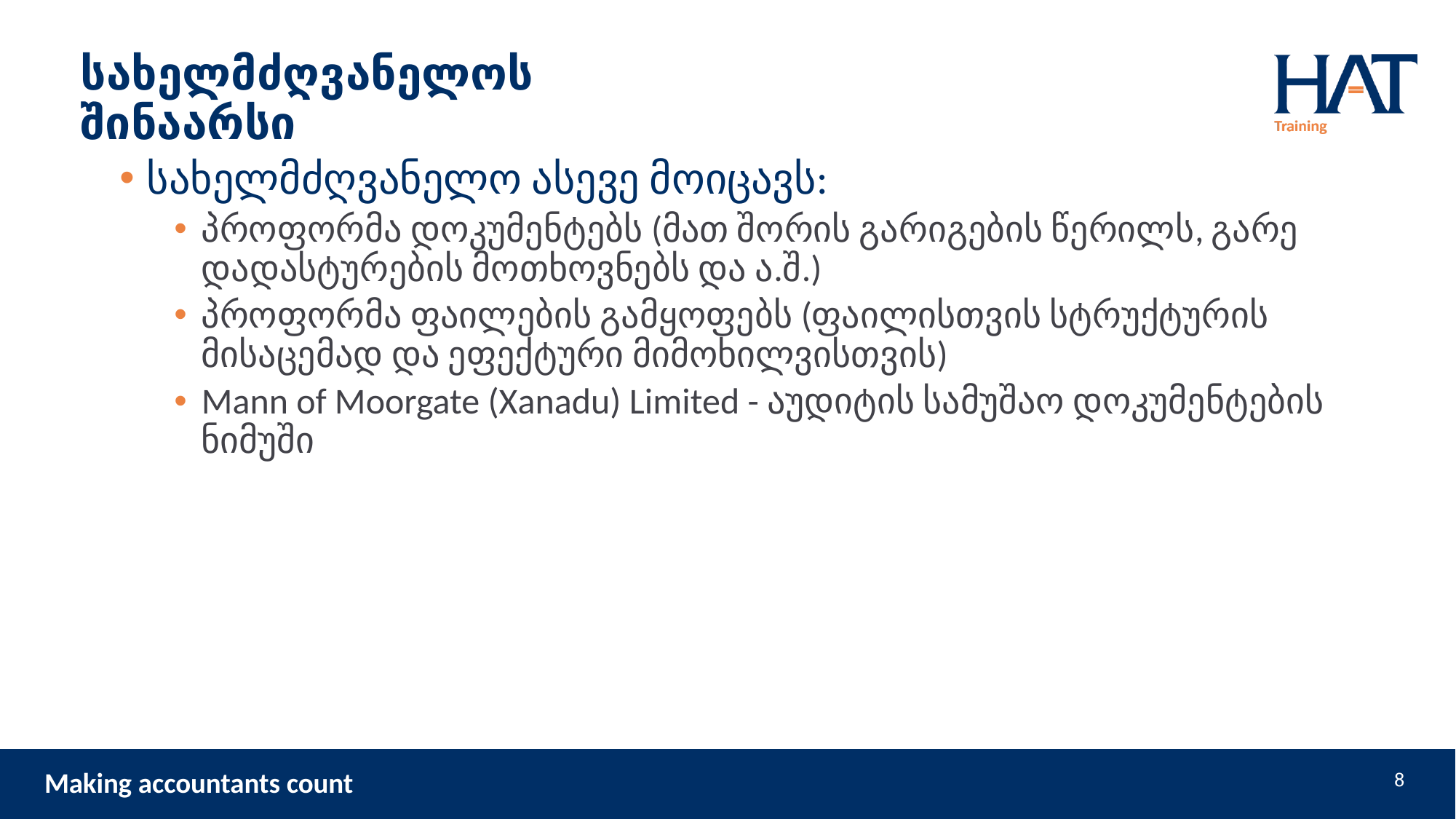

# სახელმძღვანელოს შინაარსი
სახელმძღვანელო ასევე მოიცავს:
პროფორმა დოკუმენტებს (მათ შორის გარიგების წერილს, გარე დადასტურების მოთხოვნებს და ა.შ.)
პროფორმა ფაილების გამყოფებს (ფაილისთვის სტრუქტურის მისაცემად და ეფექტური მიმოხილვისთვის)
Mann of Moorgate (Xanadu) Limited - აუდიტის სამუშაო დოკუმენტების ნიმუში
8